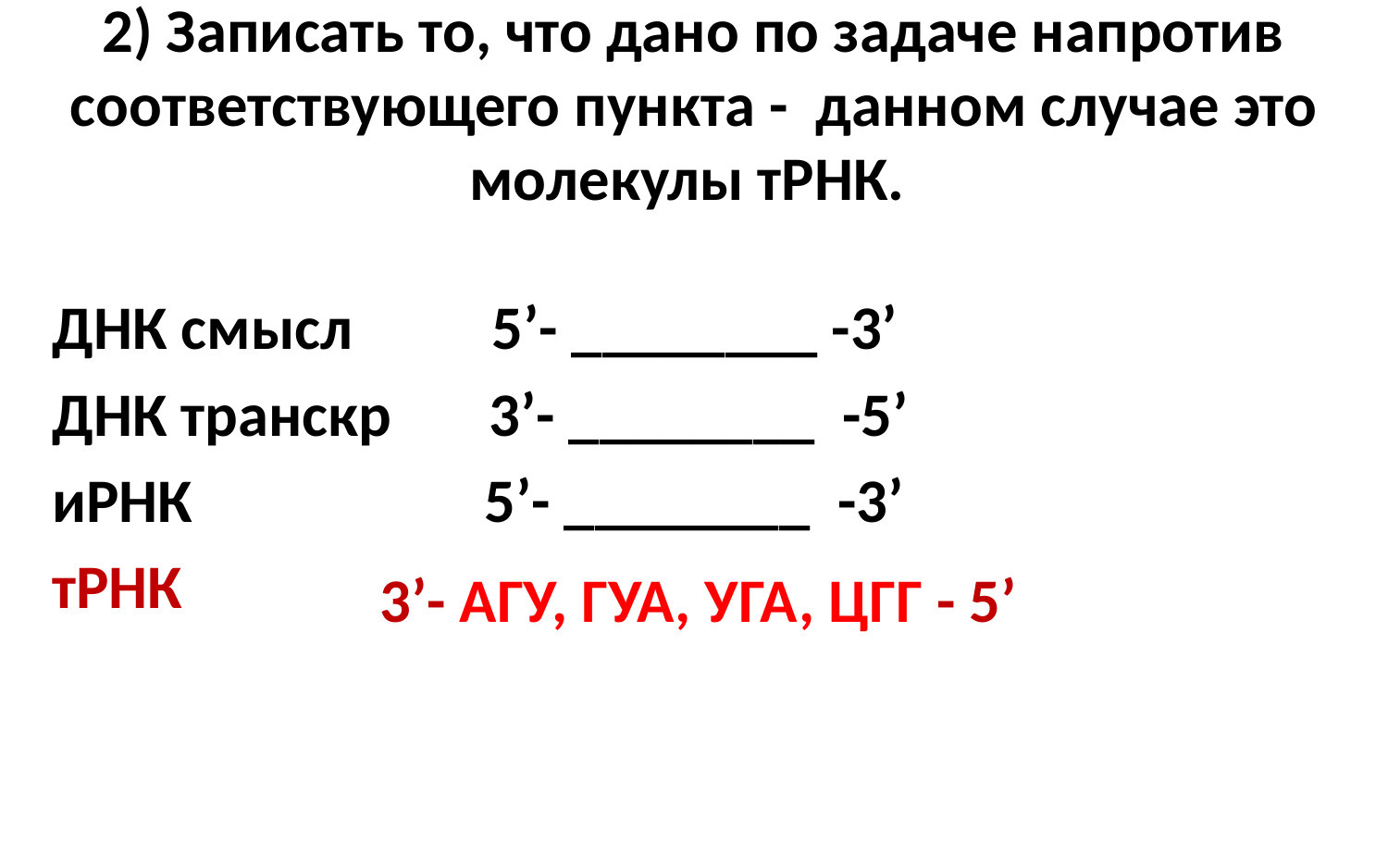

# 2) Записать то, что дано по задаче напротив соответствующего пункта -  данном случае это молекулы тРНК.
ДНК смысл          5’- ________ -3’
ДНК транскр       3’- ________  -5’
иРНК                     5’- ________  -3’
тРНК

3’- АГУ, ГУА, УГА, ЦГГ - 5’